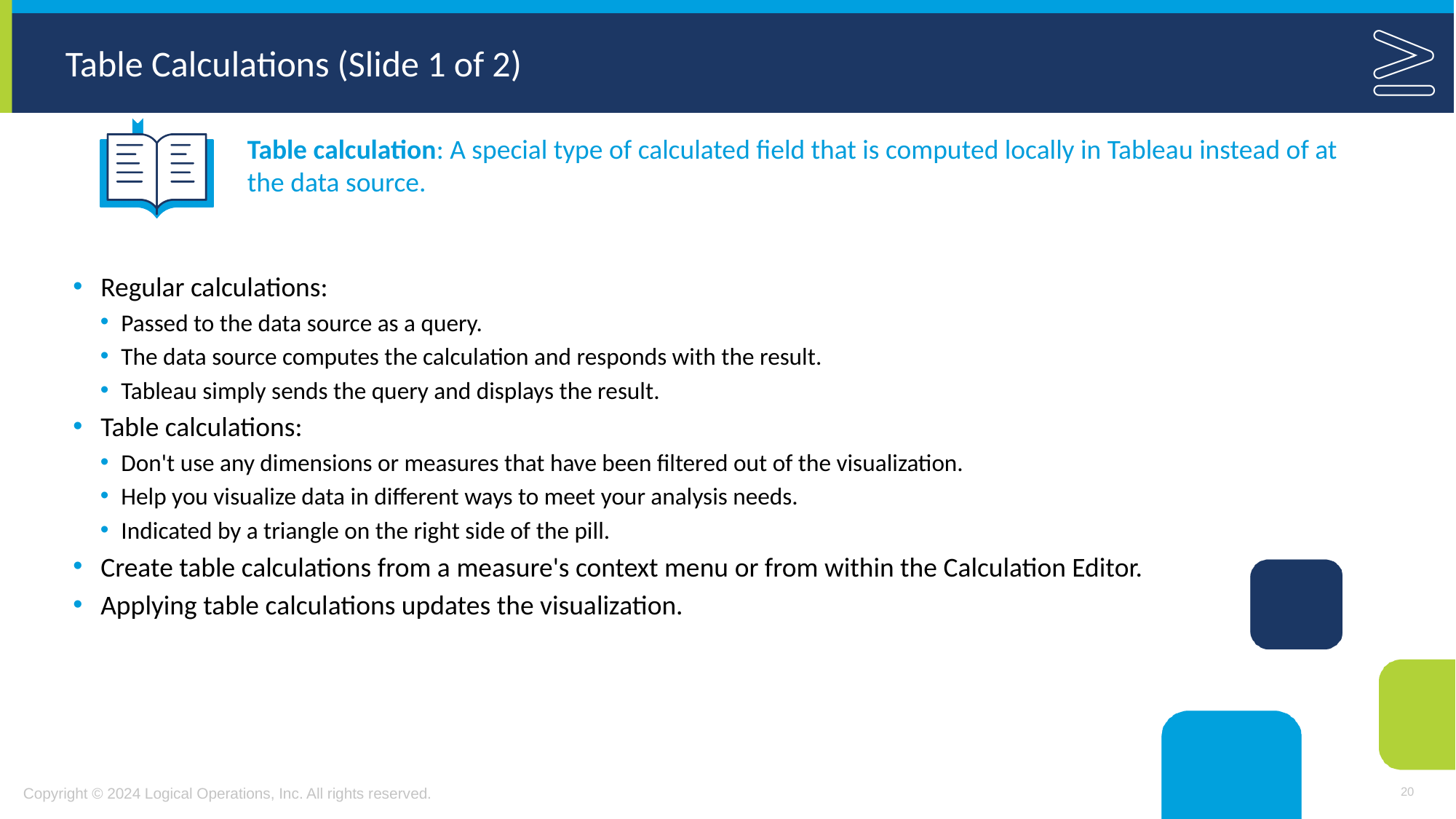

# Table Calculations (Slide 1 of 2)
Table calculation: A special type of calculated field that is computed locally in Tableau instead of at the data source.
Regular calculations:
Passed to the data source as a query.
The data source computes the calculation and responds with the result.
Tableau simply sends the query and displays the result.
Table calculations:
Don't use any dimensions or measures that have been filtered out of the visualization.
Help you visualize data in different ways to meet your analysis needs.
Indicated by a triangle on the right side of the pill.
Create table calculations from a measure's context menu or from within the Calculation Editor.
Applying table calculations updates the visualization.

20